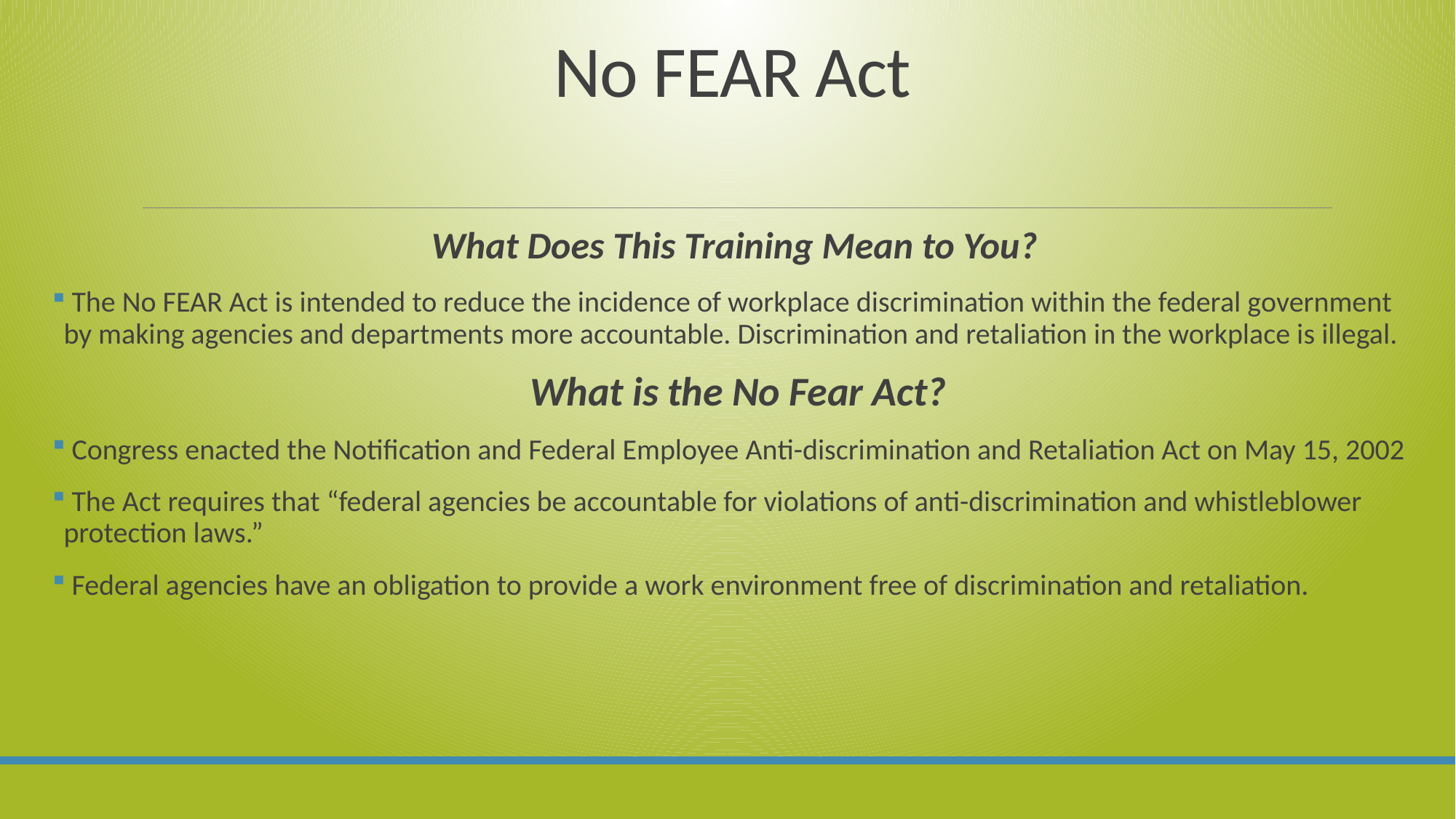

# No FEAR Act
What Does This Training Mean to You?
 The No FEAR Act is intended to reduce the incidence of workplace discrimination within the federal government by making agencies and departments more accountable. Discrimination and retaliation in the workplace is illegal.
What is the No Fear Act?
 Congress enacted the Notification and Federal Employee Anti-discrimination and Retaliation Act on May 15, 2002
 The Act requires that “federal agencies be accountable for violations of anti-discrimination and whistleblower protection laws.”
 Federal agencies have an obligation to provide a work environment free of discrimination and retaliation.